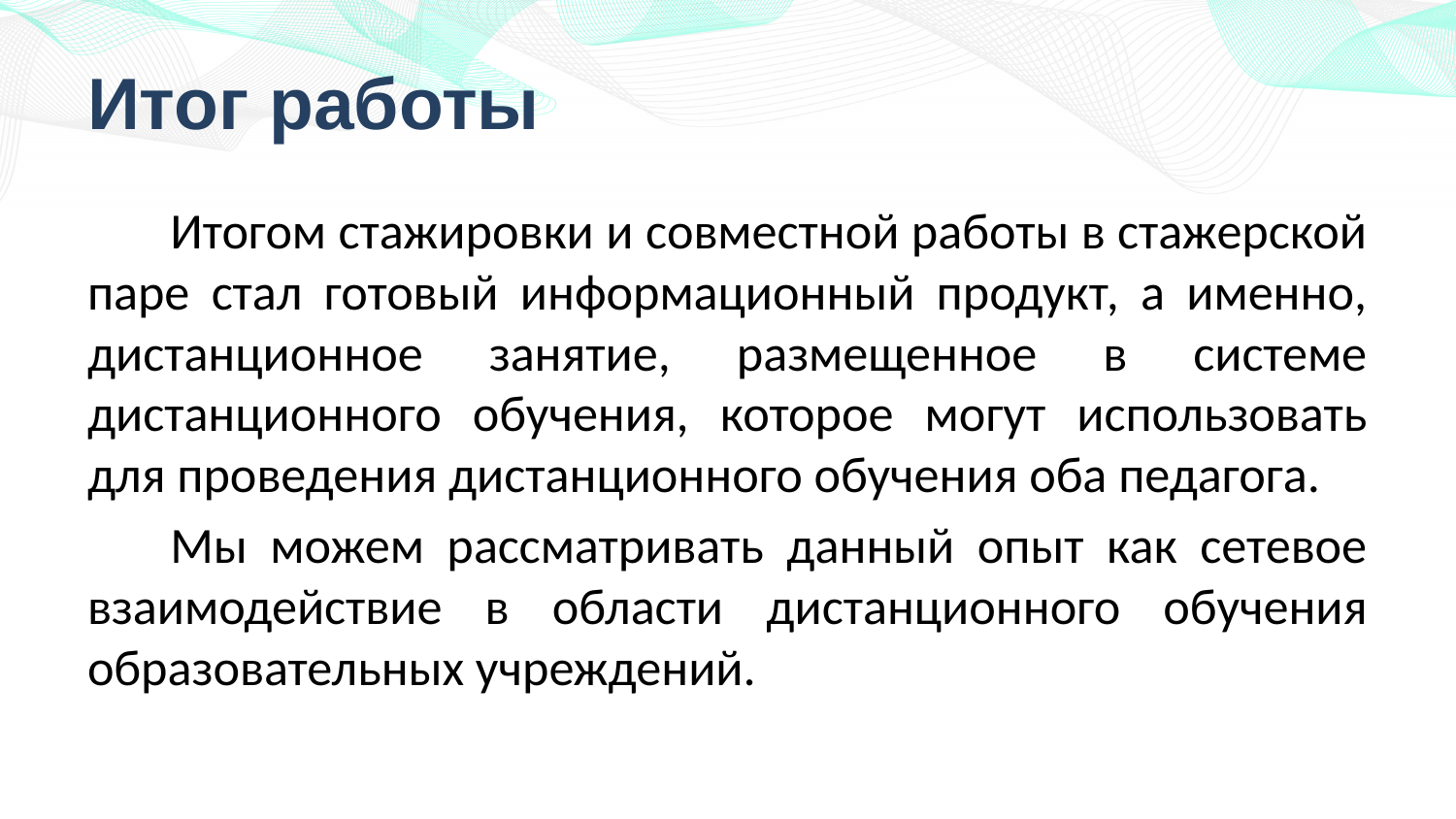

# Итог работы
	Итогом стажировки и совместной работы в стажерской паре стал готовый информационный продукт, а именно, дистанционное занятие, размещенное в системе дистанционного обучения, которое могут использовать для проведения дистанционного обучения оба педагога.
	Мы можем рассматривать данный опыт как сетевое взаимодействие в области дистанционного обучения образовательных учреждений.